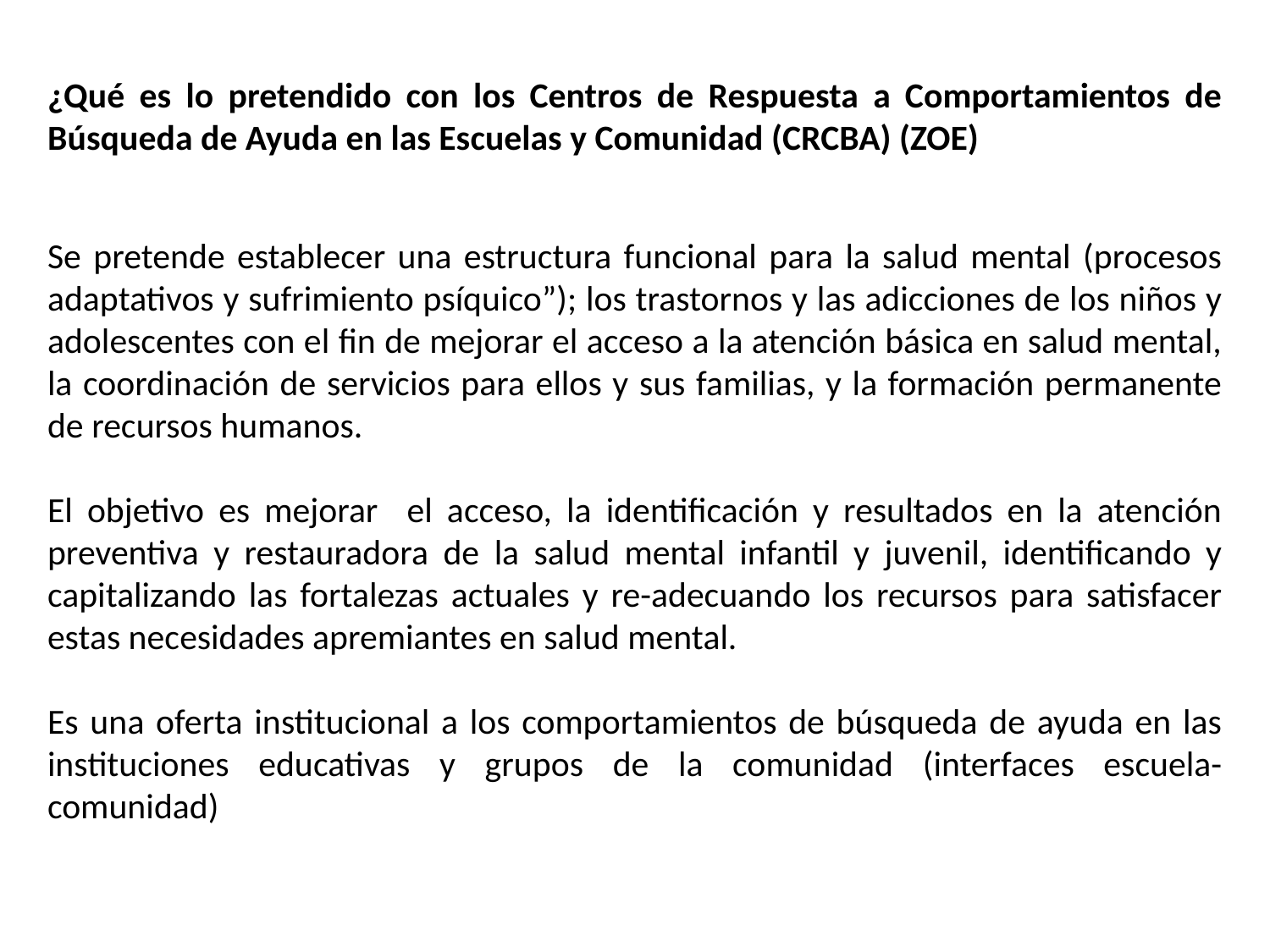

¿Qué es lo pretendido con los Centros de Respuesta a Comportamientos de Búsqueda de Ayuda en las Escuelas y Comunidad (CRCBA) (ZOE)

Se pretende establecer una estructura funcional para la salud mental (procesos adaptativos y sufrimiento psíquico”); los trastornos y las adicciones de los niños y adolescentes con el fin de mejorar el acceso a la atención básica en salud mental, la coordinación de servicios para ellos y sus familias, y la formación permanente de recursos humanos.

El objetivo es mejorar  el acceso, la identificación y resultados en la atención preventiva y restauradora de la salud mental infantil y juvenil, identificando y capitalizando las fortalezas actuales y re-adecuando los recursos para satisfacer estas necesidades apremiantes en salud mental.

Es una oferta institucional a los comportamientos de búsqueda de ayuda en las instituciones educativas y grupos de la comunidad (interfaces escuela-comunidad)